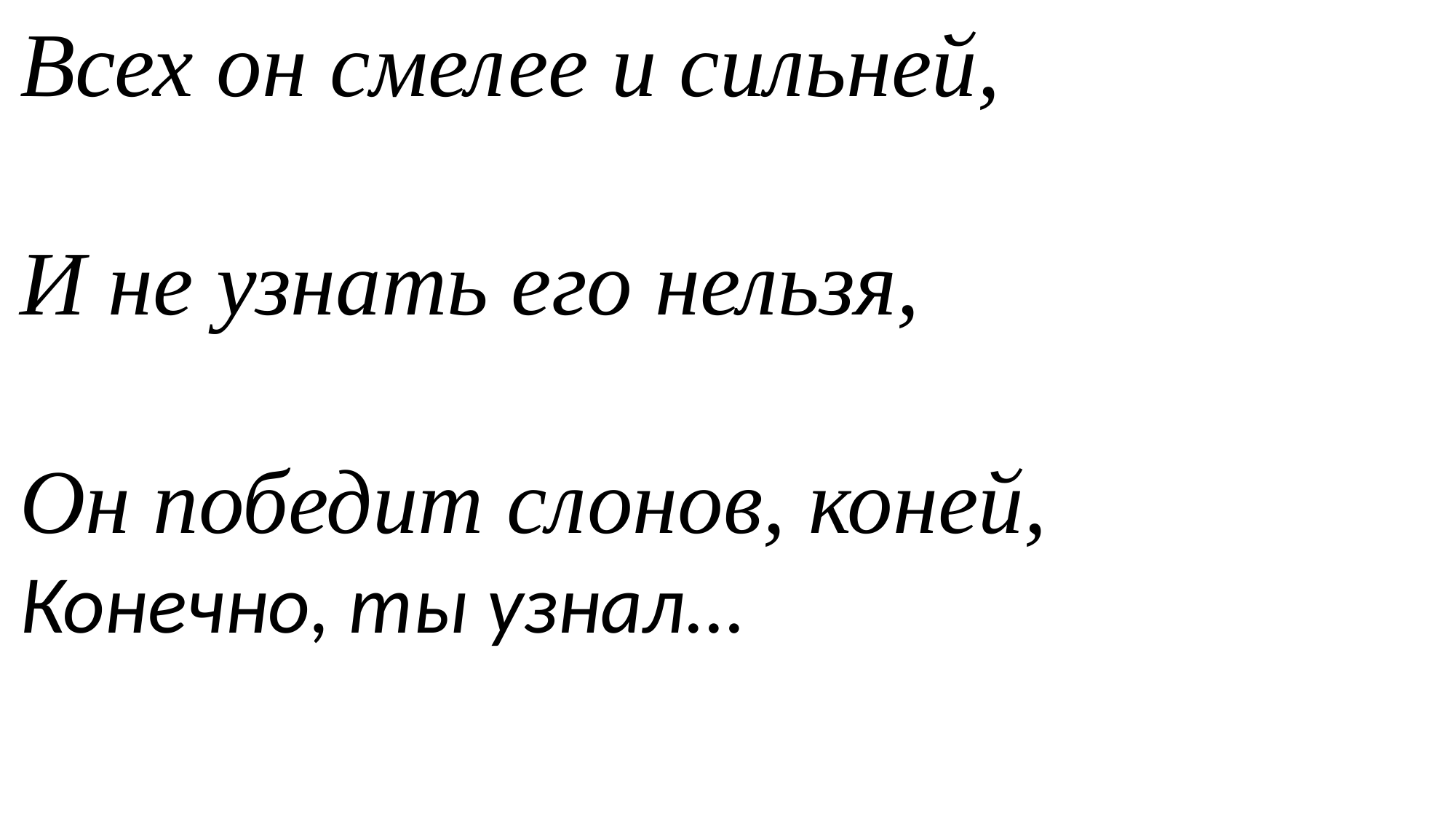

Всех он смелее и сильней,
И не узнать его нельзя,
Он победит слонов, коней,
Конечно, ты узнал...